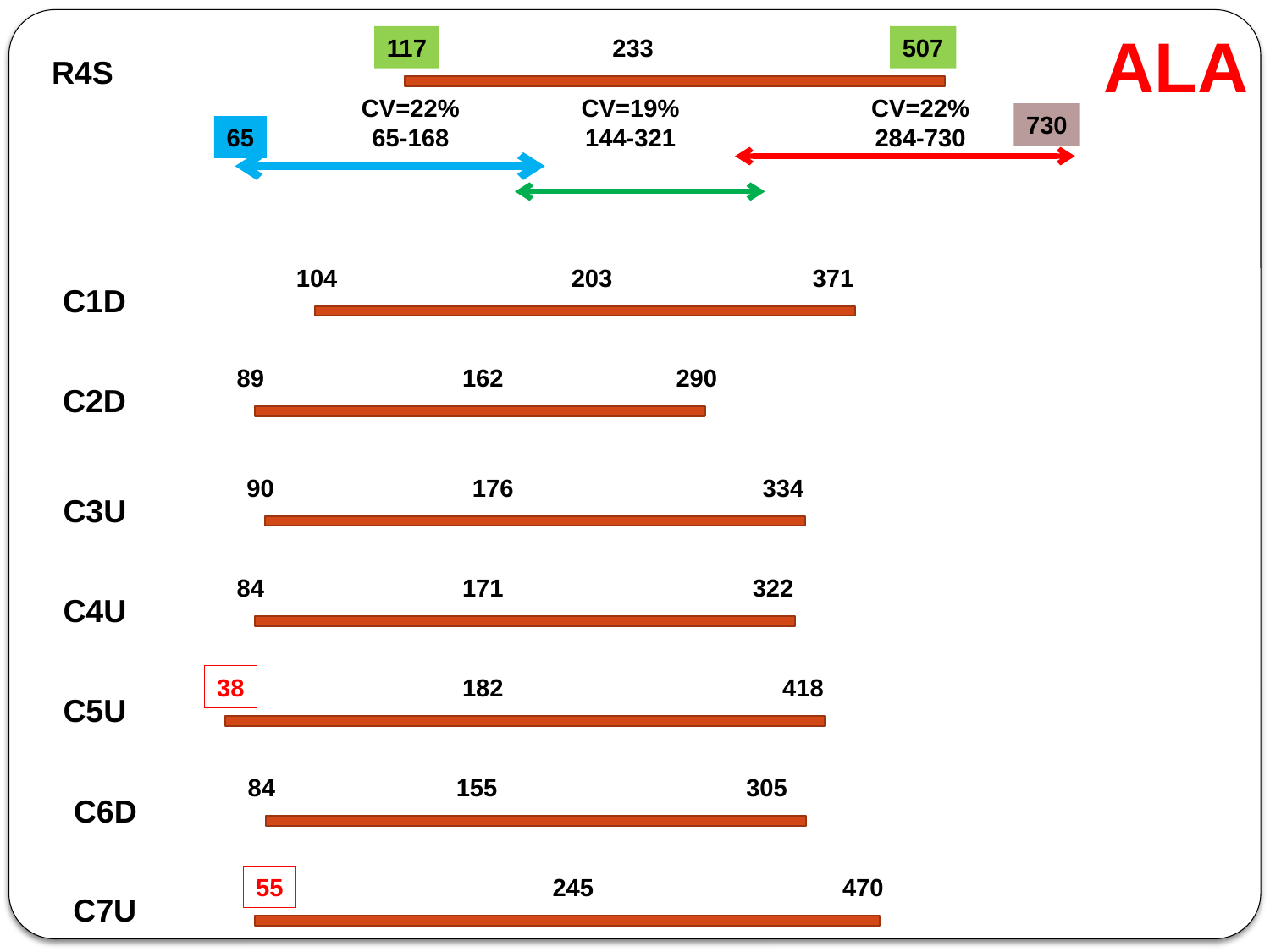

ALA
117
233
507
R4S

CV=22%
65-168
CV=19%
144-321
CV=22%
284-730
730
65
104
203
371
C1D

89
162
290
C2D

90
176
334
C3U

84
171
322
C4U

38
182
418
C5U

84
155
305
C6D

55
245
470
C7U